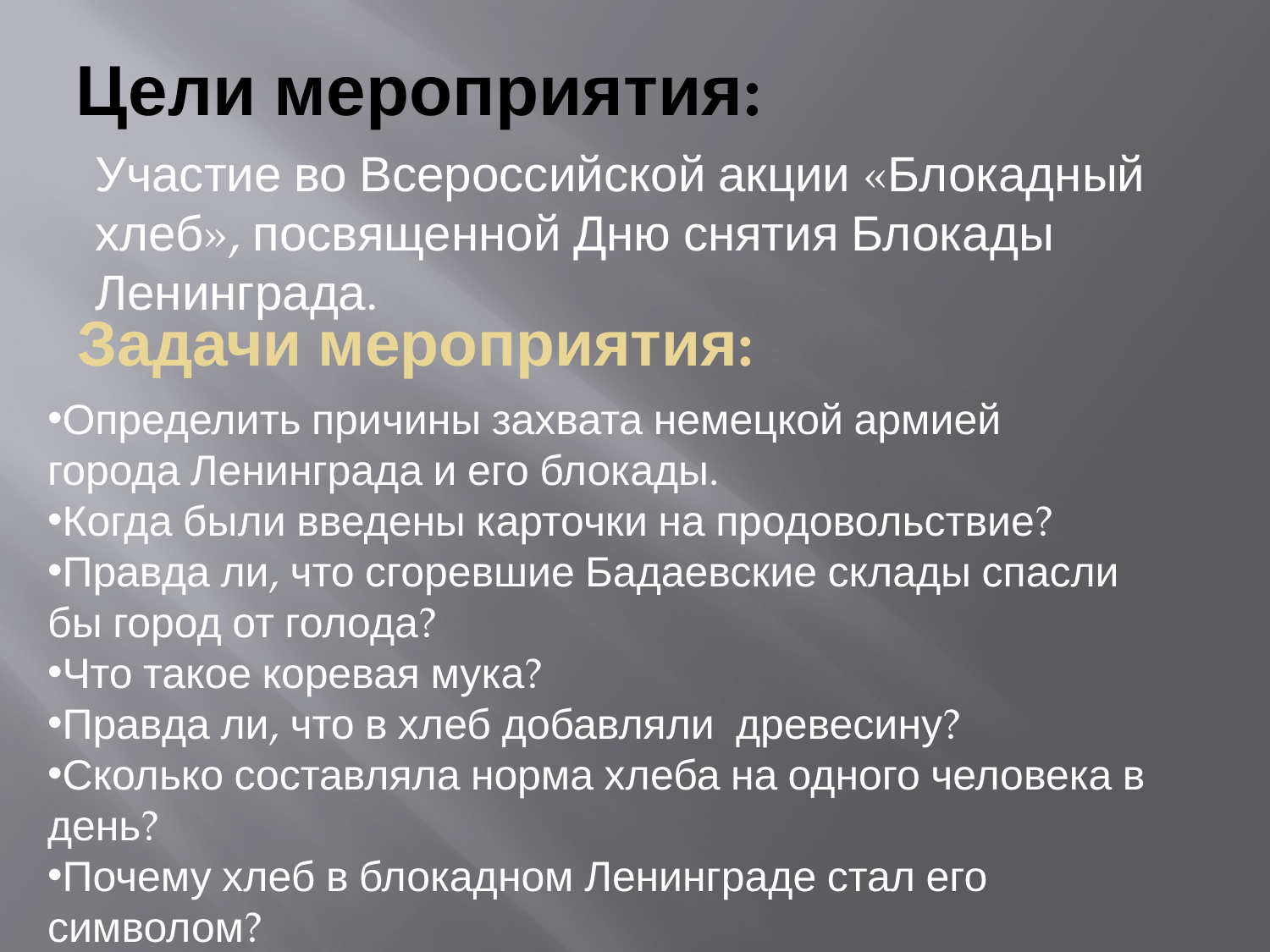

# Цели мероприятия:
Участие во Всероссийской акции «Блокадный хлеб», посвященной Дню снятия Блокады Ленинграда.

Задачи мероприятия:
Определить причины захвата немецкой армией
города Ленинграда и его блокады.
Когда были введены карточки на продовольствие?
Правда ли, что сгоревшие Бадаевские склады спасли
бы город от голода?
Что такое коревая мука?
Правда ли, что в хлеб добавляли  древесину?
Сколько составляла норма хлеба на одного человека в
день?
Почему хлеб в блокадном Ленинграде стал его символом?